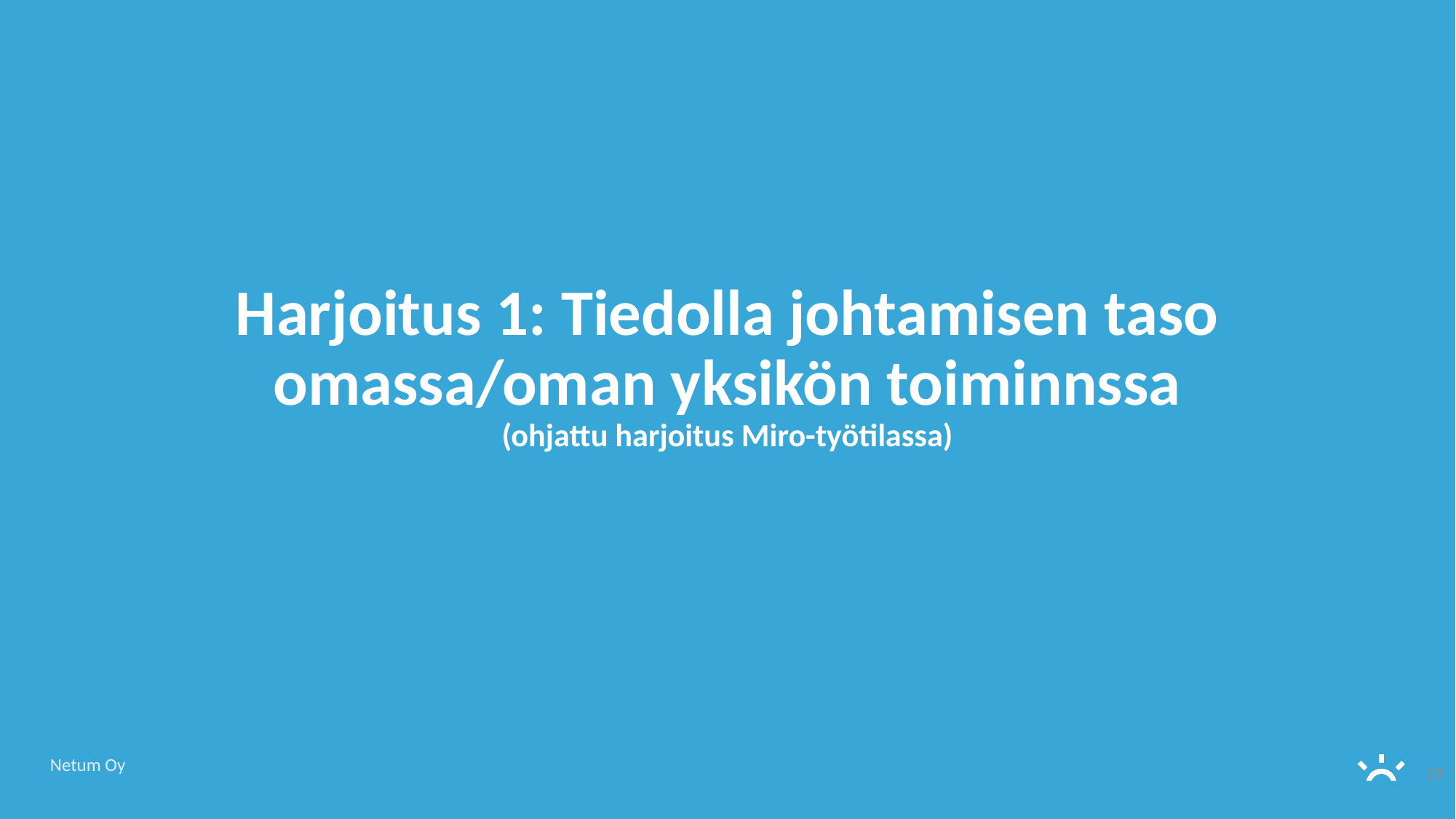

# Harjoitus 1: Tiedolla johtamisen taso omassa/oman yksikön toiminnssa (ohjattu harjoitus Miro-työtilassa)
19